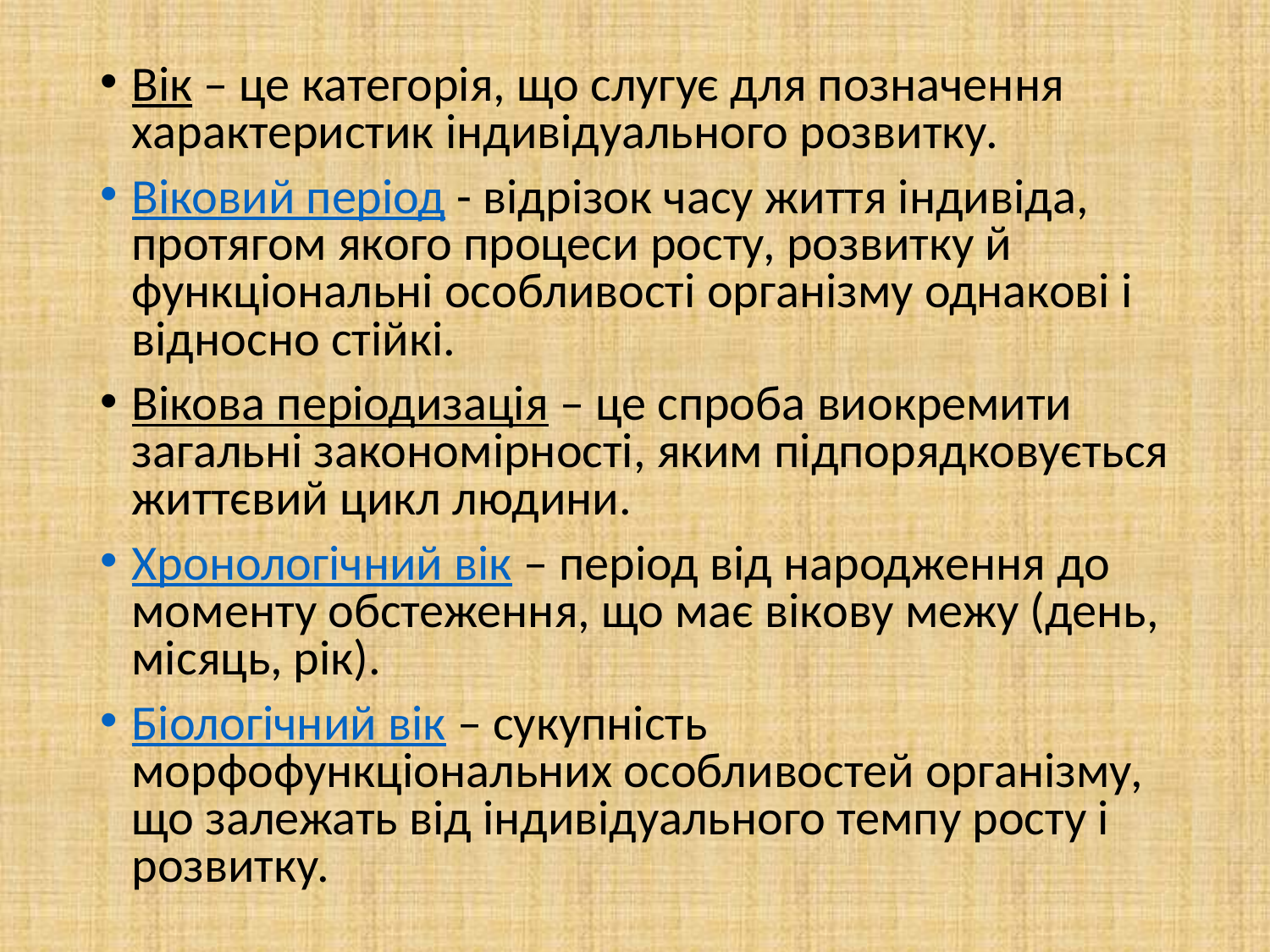

Вік – це категорія, що слугує для позначення характеристик індивідуального розвитку.
Віковий період - відрізок часу життя індивіда, протягом якого процеси росту, розвитку й функціональні особливості організму однакові і відносно стійкі.
Вікова періодизація – це спроба виокремити загальні закономірності, яким підпорядковується життєвий цикл людини.
Хронологічний вік – період від народження до моменту обстеження, що має вікову межу (день, місяць, рік).
Біологічний вік – сукупність морфофункціональних особливостей організму, що залежать від індивідуального темпу росту і розвитку.